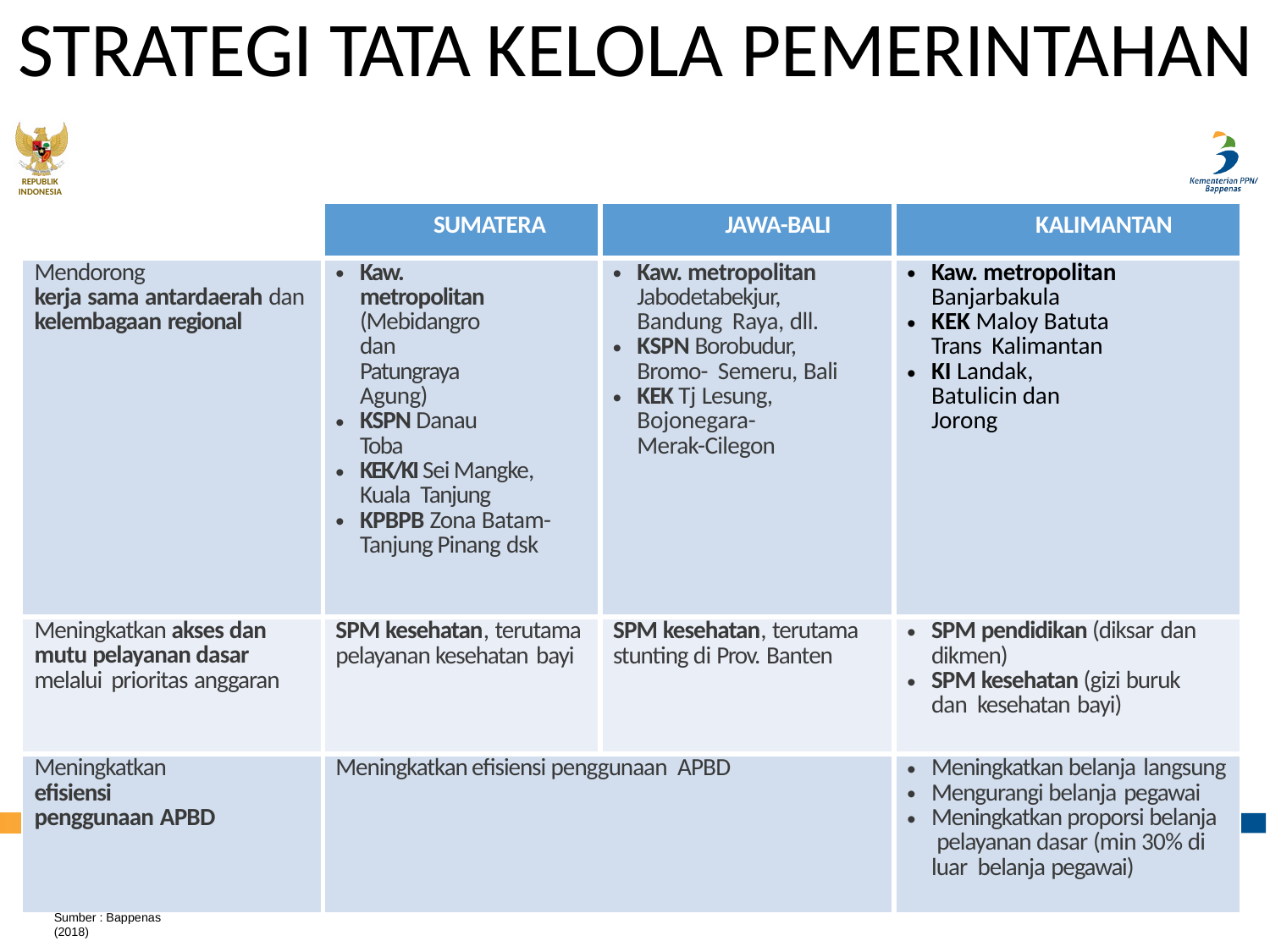

STRATEGI TATA KELOLA PEMERINTAHAN
#

REPUBLIK
INDONESIA

|  | SUMATERA | JAWA-BALI | KALIMANTAN |
| --- | --- | --- | --- |
| Mendorong kerja sama antardaerah dan kelembagaan regional | Kaw. metropolitan (Mebidangro dan Patungraya Agung) KSPN Danau Toba KEK/KI Sei Mangke, Kuala Tanjung KPBPB Zona Batam- Tanjung Pinang dsk | Kaw. metropolitan Jabodetabekjur, Bandung Raya, dll. KSPN Borobudur, Bromo- Semeru, Bali KEK Tj Lesung, Bojonegara- Merak-Cilegon | Kaw. metropolitan Banjarbakula KEK Maloy Batuta Trans Kalimantan KI Landak, Batulicin dan Jorong |
| Meningkatkan akses dan mutu pelayanan dasar melalui prioritas anggaran | SPM kesehatan, terutama pelayanan kesehatan bayi | SPM kesehatan, terutama stunting di Prov. Banten | SPM pendidikan (diksar dan dikmen) SPM kesehatan (gizi buruk dan kesehatan bayi) |
| Meningkatkan efisiensi penggunaan APBD | Meningkatkan efisiensi penggunaan APBD |  | Meningkatkan belanja langsung Mengurangi belanja pegawai Meningkatkan proporsi belanja pelayanan dasar (min 30% di luar belanja pegawai) |

91
Sumber : Bappenas (2018)